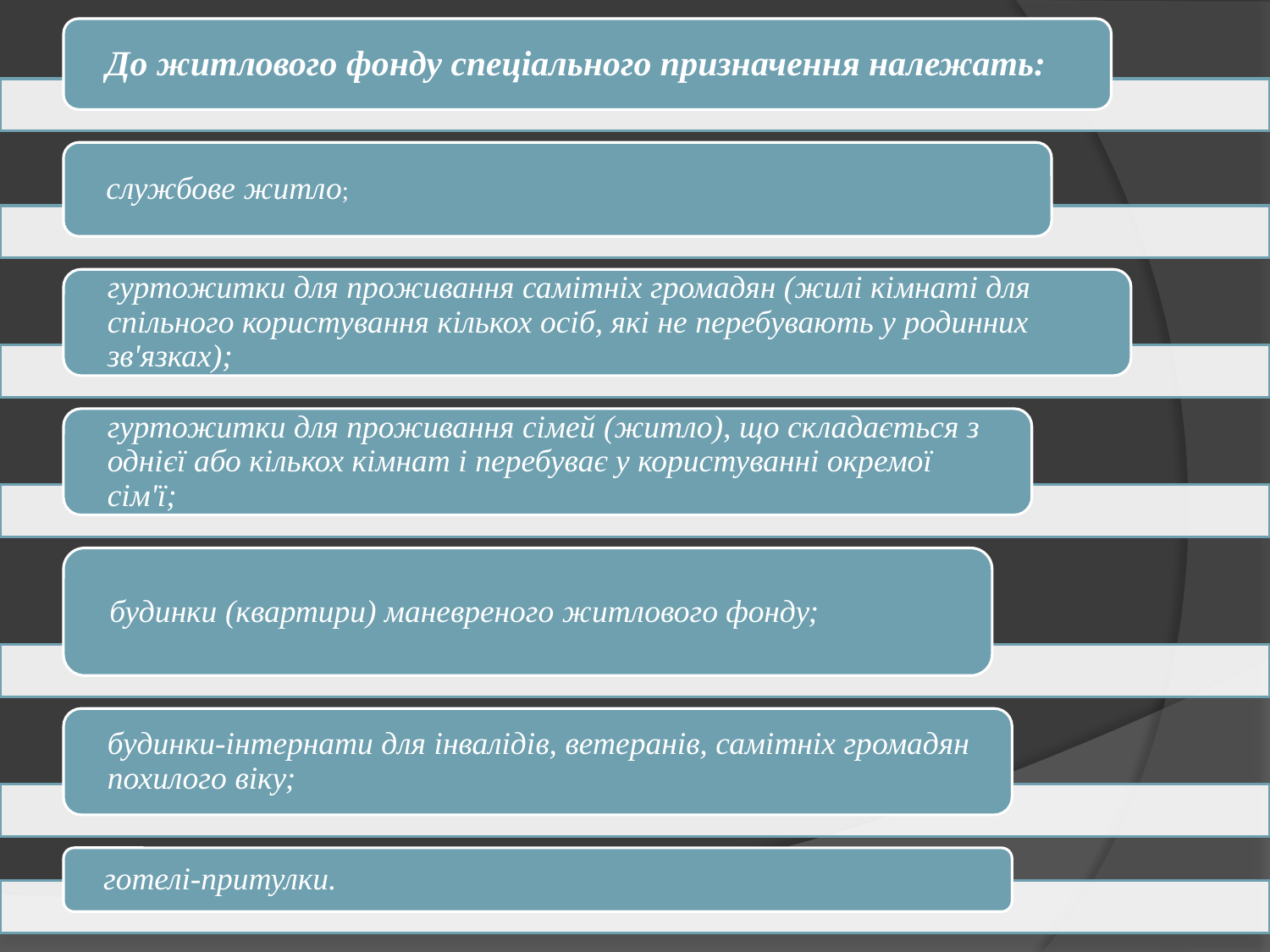

До житлового фонду спеціального призначення належать:
службове житло;
гуртожитки для проживання самітніх громадян (жилі кімнаті для спільного користування кількох осіб, які не перебувають у родинних зв'язках);
гуртожитки для проживання сімей (житло), що складається з однієї або кількох кімнат і перебуває у користуванні окремої сім'ї;
будинки (квартири) маневреного житлового фонду;
будинки-інтернати для інвалідів, ветеранів, самітніх громадян похилого віку;
готелі-притулки.